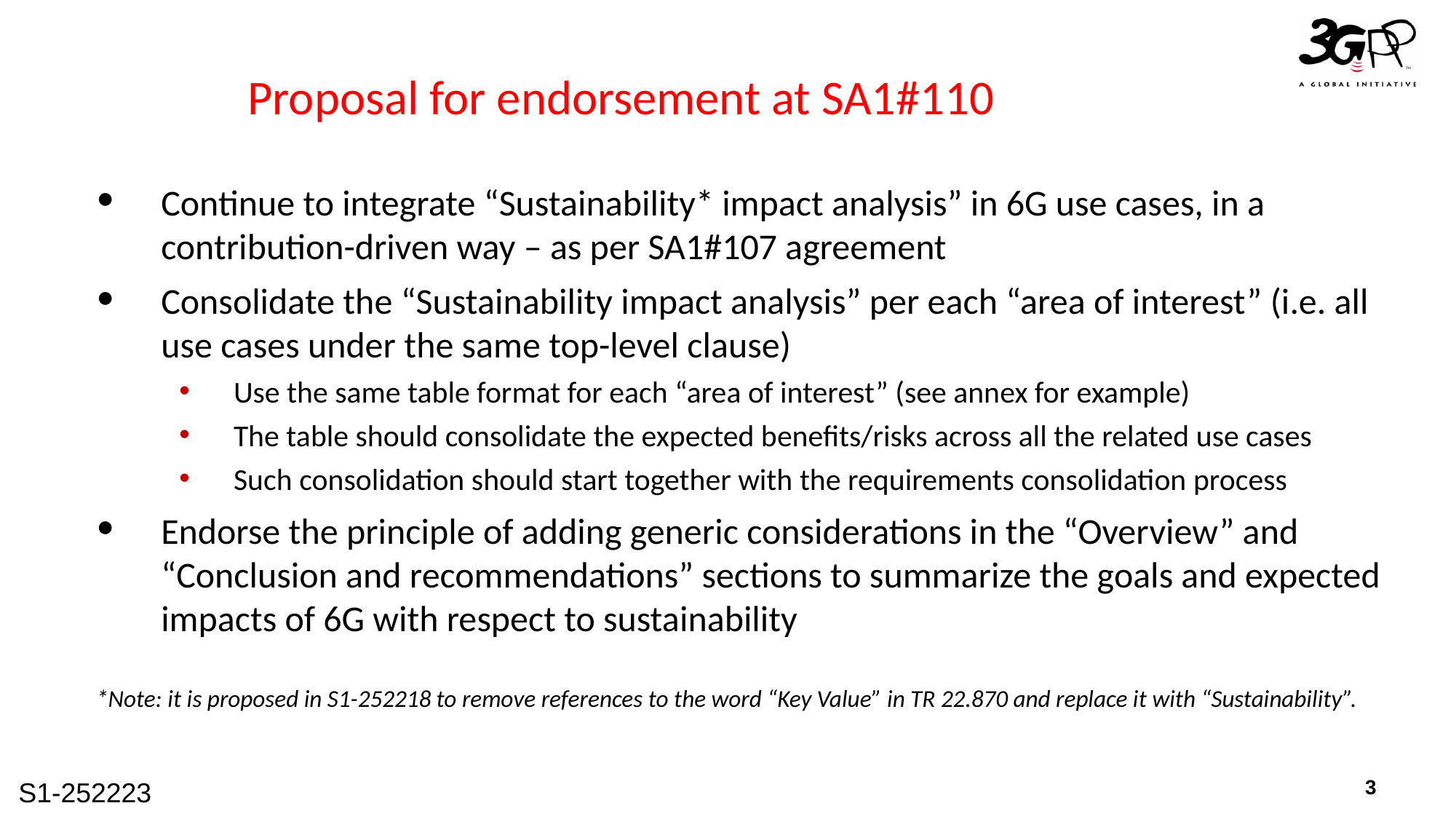

# Proposal for endorsement at SA1#110
Continue to integrate “Sustainability* impact analysis” in 6G use cases, in a contribution-driven way – as per SA1#107 agreement
Consolidate the “Sustainability impact analysis” per each “area of interest” (i.e. all use cases under the same top-level clause)
Use the same table format for each “area of interest” (see annex for example)
The table should consolidate the expected benefits/risks across all the related use cases
Such consolidation should start together with the requirements consolidation process
Endorse the principle of adding generic considerations in the “Overview” and “Conclusion and recommendations” sections to summarize the goals and expected impacts of 6G with respect to sustainability

*Note: it is proposed in S1-252218 to remove references to the word “Key Value” in TR 22.870 and replace it with “Sustainability”.